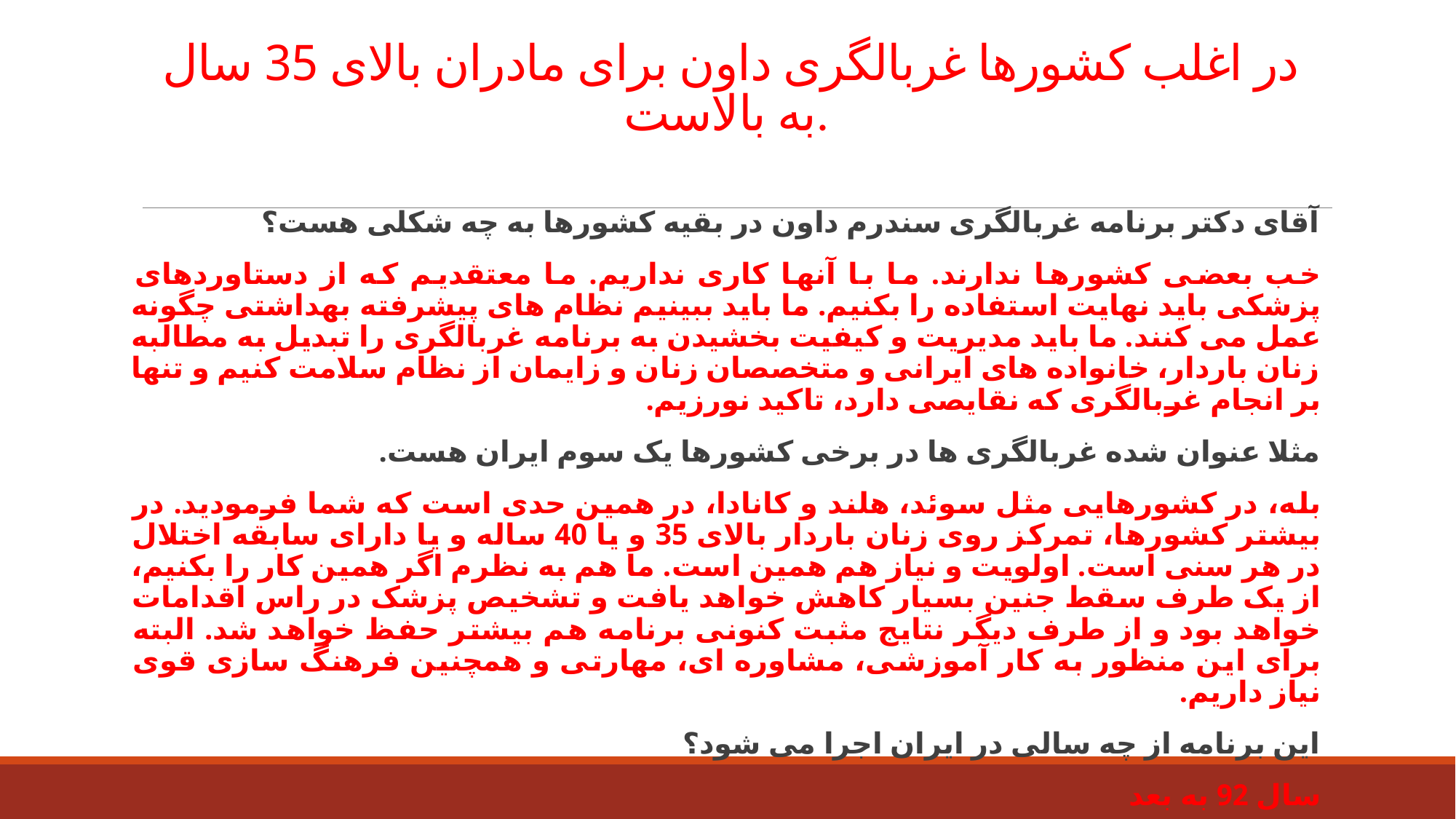

# در اغلب کشورها غربالگری داون برای مادران بالای 35 سال به بالاست.
آقای دکتر برنامه غربالگری سندرم داون در بقیه کشورها به چه شکلی هست؟
خب بعضی کشورها ندارند. ما با آنها کاری نداریم. ما معتقدیم که از دستاوردهای پزشکی باید نهایت استفاده را بکنیم. ما باید ببینیم نظام های پیشرفته بهداشتی چگونه عمل می کنند. ما باید مدیریت و کیفیت بخشیدن به برنامه غربالگری را تبدیل به مطالبه زنان باردار، خانواده های ایرانی و متخصصان زنان و زایمان از نظام سلامت کنیم و تنها بر انجام غربالگری که نقایصی دارد، تاکید نورزیم.
مثلا عنوان شده غربالگری ها در برخی کشورها یک سوم ایران هست.
بله، در کشورهایی مثل سوئد، هلند و کانادا، در همین حدی است که شما فرمودید. در بیشتر کشورها، تمرکز روی زنان باردار بالای 35 و یا 40 ساله و یا دارای سابقه اختلال در هر سنی است. اولویت و نیاز هم همین است. ما هم به نظرم اگر همین کار را بکنیم، از یک طرف سقط جنین بسیار کاهش خواهد یافت و تشخیص پزشک در راس اقدامات خواهد بود و از طرف دیگر نتایج مثبت کنونی برنامه هم بیشتر حفظ خواهد شد. البته برای این منظور به کار آموزشی، مشاوره ای، مهارتی و همچنین فرهنگ سازی قوی نیاز داریم.
این برنامه از چه سالی در ایران اجرا می شود؟
سال 92 به بعد